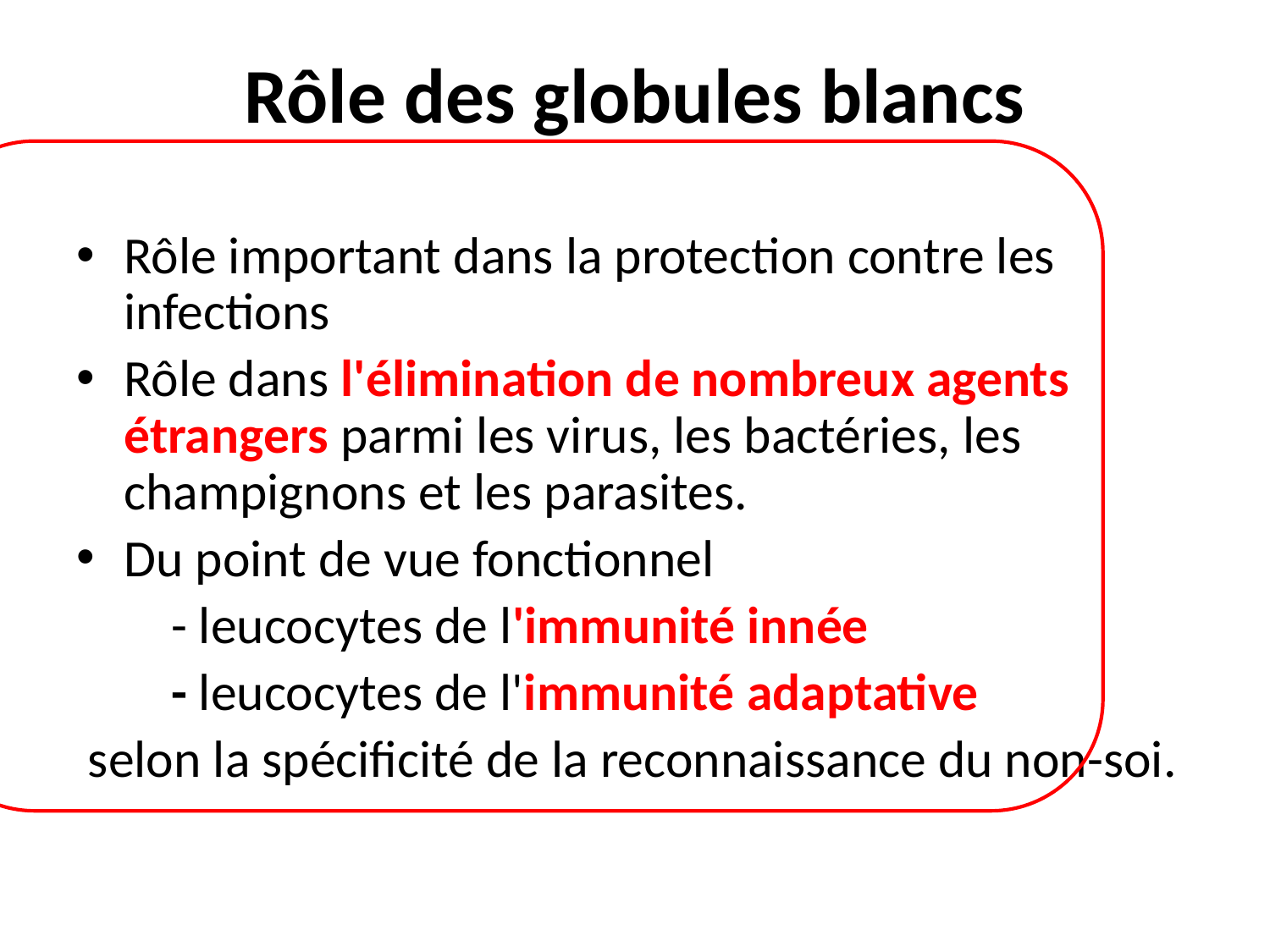

# Rôle des globules blancs

Rôle important dans la protection contre les infections
Rôle dans l'élimination de nombreux agents étrangers parmi les virus, les bactéries, les champignons et les parasites.
Du point de vue fonctionnel
        - leucocytes de l'immunité innée
        - leucocytes de l'immunité adaptative
 selon la spécificité de la reconnaissance du non-soi.